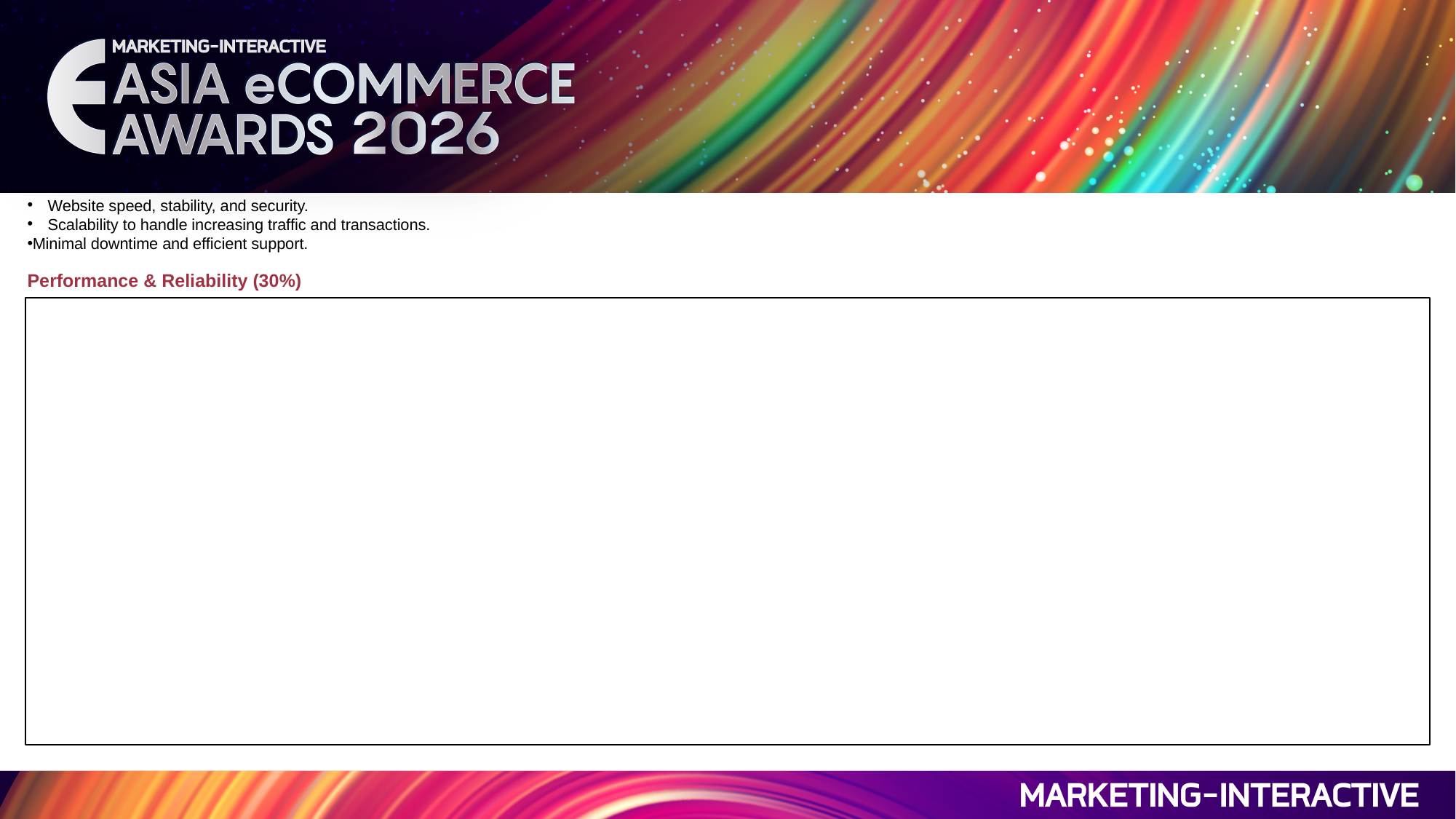

Website speed, stability, and security.
Scalability to handle increasing traffic and transactions.
Minimal downtime and efficient support.
Performance & Reliability (30%)